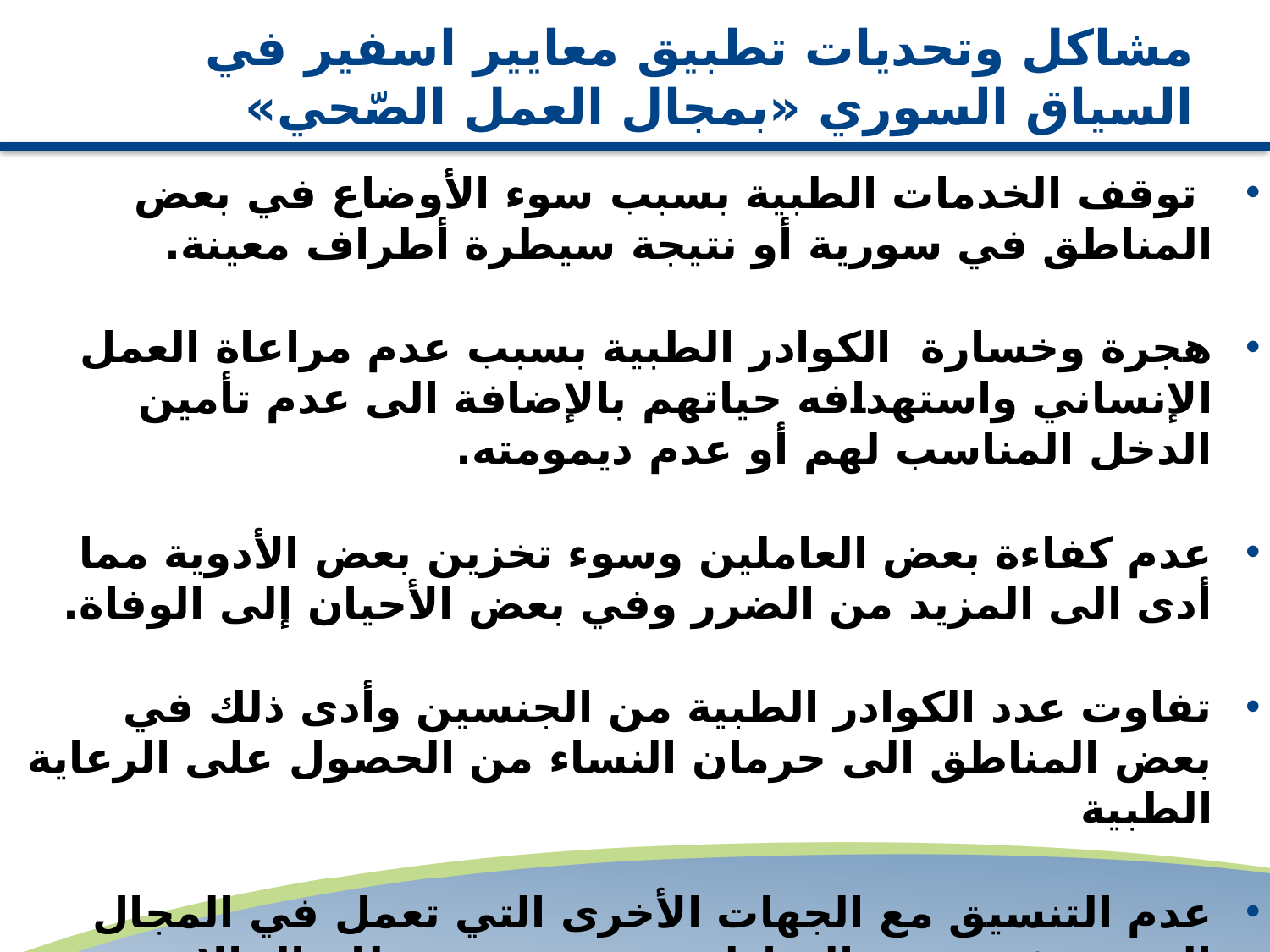

# مشاكل وتحديات تطبيق معايير اسفير في السياق السوري «بمجال العمل الصّحي»
 توقف الخدمات الطبية بسبب سوء الأوضاع في بعض المناطق في سورية أو نتيجة سيطرة أطراف معينة.
هجرة وخسارة  الكوادر الطبية بسبب عدم مراعاة العمل الإنساني واستهدافه حياتهم بالإضافة الى عدم تأمين الدخل المناسب لهم أو عدم ديمومته.
عدم كفاءة بعض العاملين وسوء تخزين بعض الأدوية مما أدى الى المزيد من الضرر وفي بعض الأحيان إلى الوفاة.
تفاوت عدد الكوادر الطبية من الجنسين وأدى ذلك في بعض المناطق الى حرمان النساء من الحصول على الرعاية الطبية
عدم التنسيق مع الجهات الأخرى التي تعمل في المجال الصحي في بعض المناطق وعدم وجود نظام الحالات بين بعضها البعض.